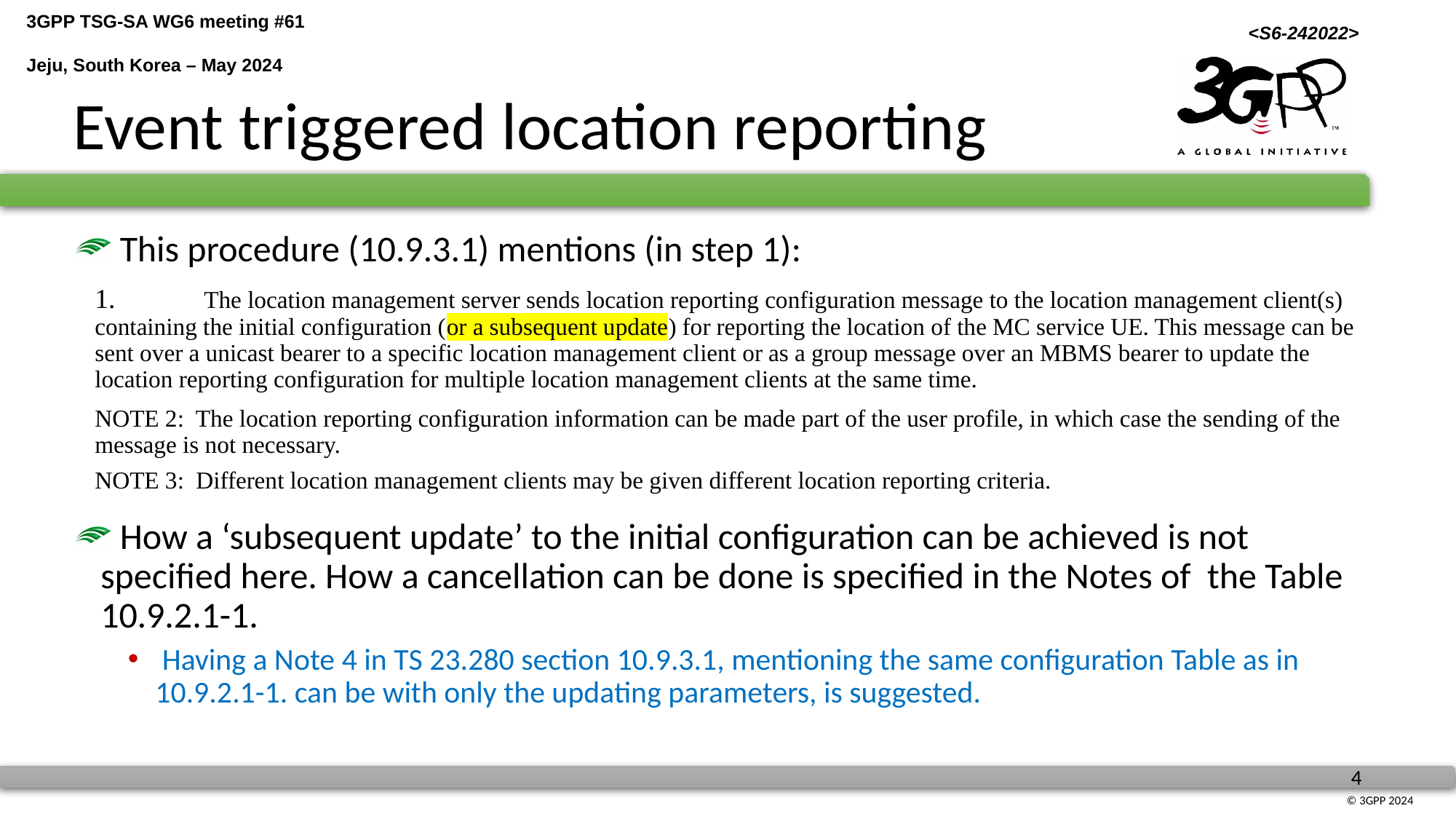

# Event triggered location reporting
 This procedure (10.9.3.1) mentions (in step 1):
1.	The location management server sends location reporting configuration message to the location management client(s) containing the initial configuration (or a subsequent update) for reporting the location of the MC service UE. This message can be sent over a unicast bearer to a specific location management client or as a group message over an MBMS bearer to update the location reporting configuration for multiple location management clients at the same time.
NOTE 2:  The location reporting configuration information can be made part of the user profile, in which case the sending of the message is not necessary.
NOTE 3:  Different location management clients may be given different location reporting criteria.
 How a ‘subsequent update’ to the initial configuration can be achieved is not specified here. How a cancellation can be done is specified in the Notes of  the Table 10.9.2.1-1.
 Having a Note 4 in TS 23.280 section 10.9.3.1, mentioning the same configuration Table as in 10.9.2.1-1. can be with only the updating parameters, is suggested.